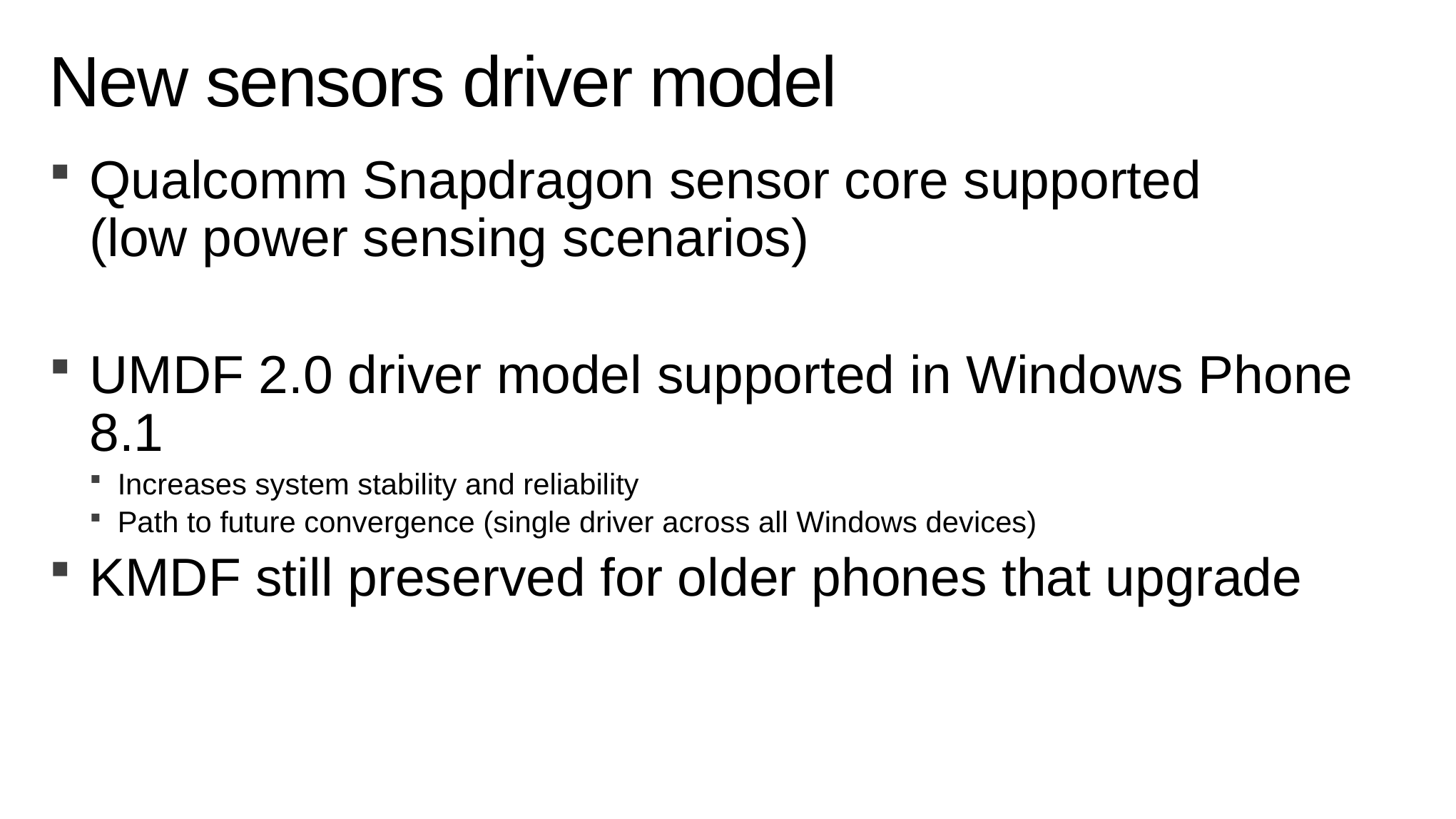

# New sensors driver model
Qualcomm Snapdragon sensor core supported
(low power sensing scenarios)

UMDF 2.0 driver model supported in Windows Phone 8.1
Increases system stability and reliability
Path to future convergence (single driver across all Windows devices)
KMDF still preserved for older phones that upgrade